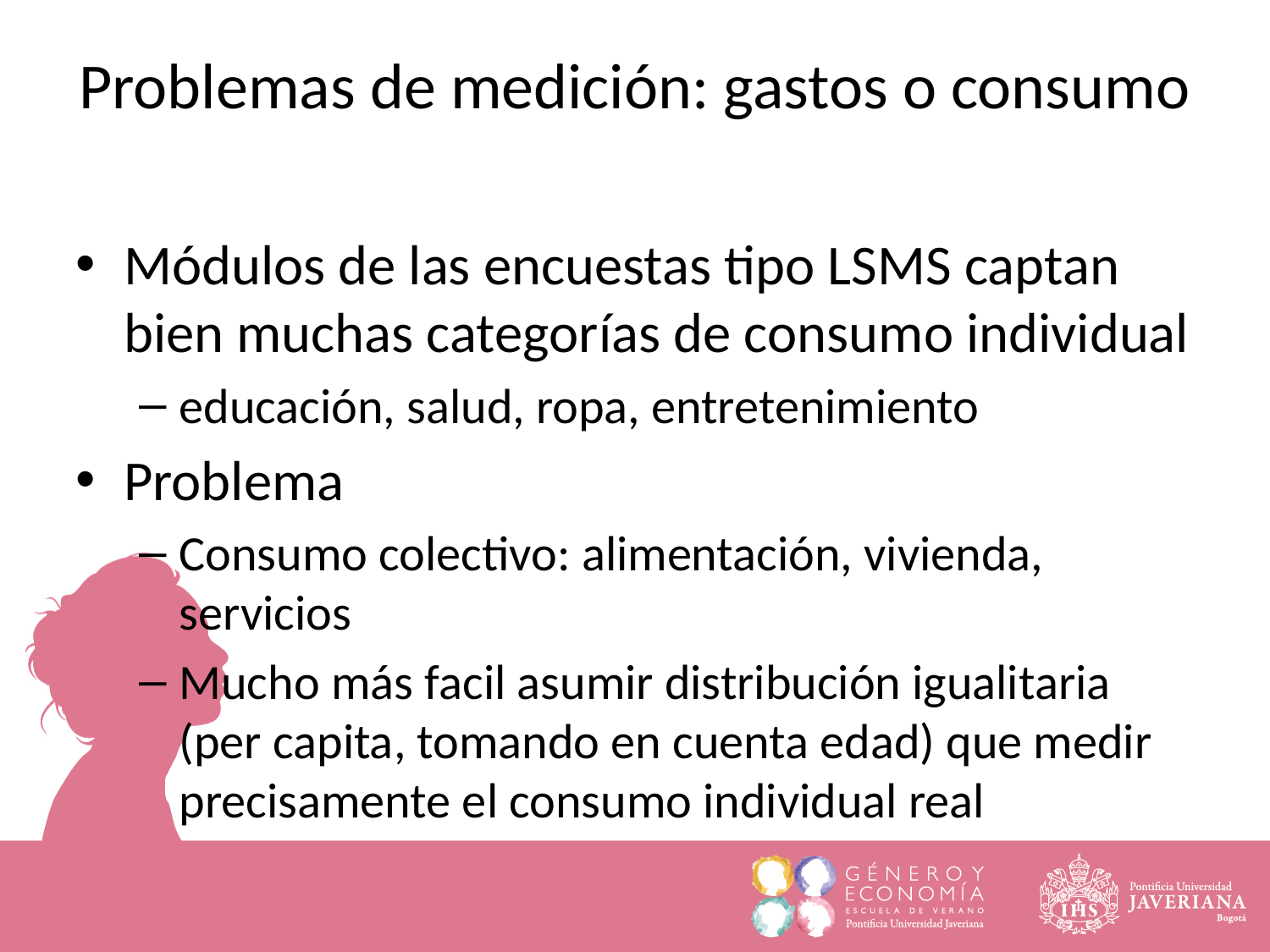

Problemas de medición: gastos o consumo
Módulos de las encuestas tipo LSMS captan bien muchas categorías de consumo individual
educación, salud, ropa, entretenimiento
Problema
Consumo colectivo: alimentación, vivienda, servicios
Mucho más facil asumir distribución igualitaria (per capita, tomando en cuenta edad) que medir precisamente el consumo individual real